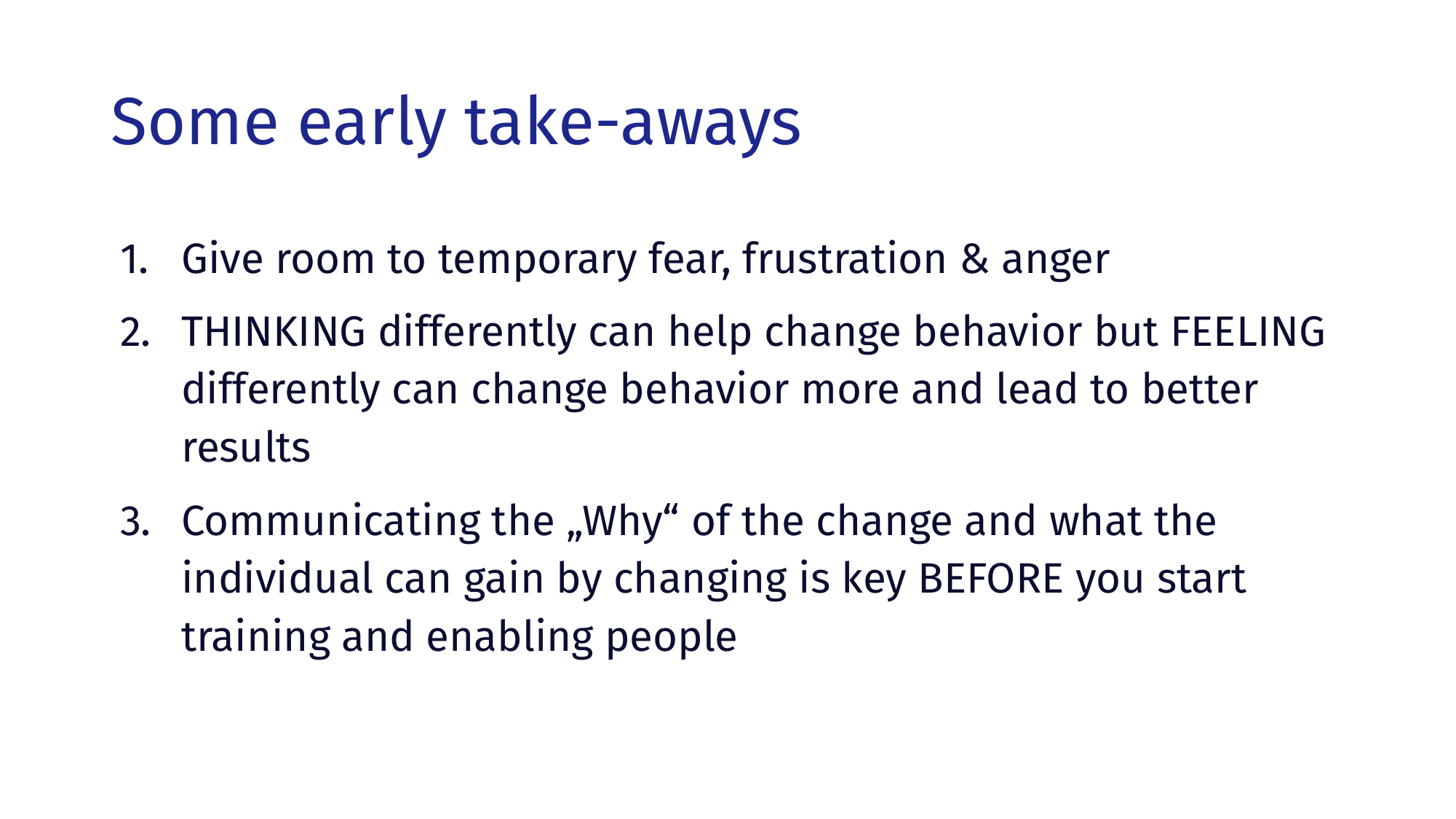

# Some early take-aways
Give room to temporary fear, frustration & anger
THINKING differently can help change behavior but FEELING differently can change behavior more and lead to better results
Communicating the „Why“ of the change and what the individual can gain by changing is key BEFORE you start training and enabling people